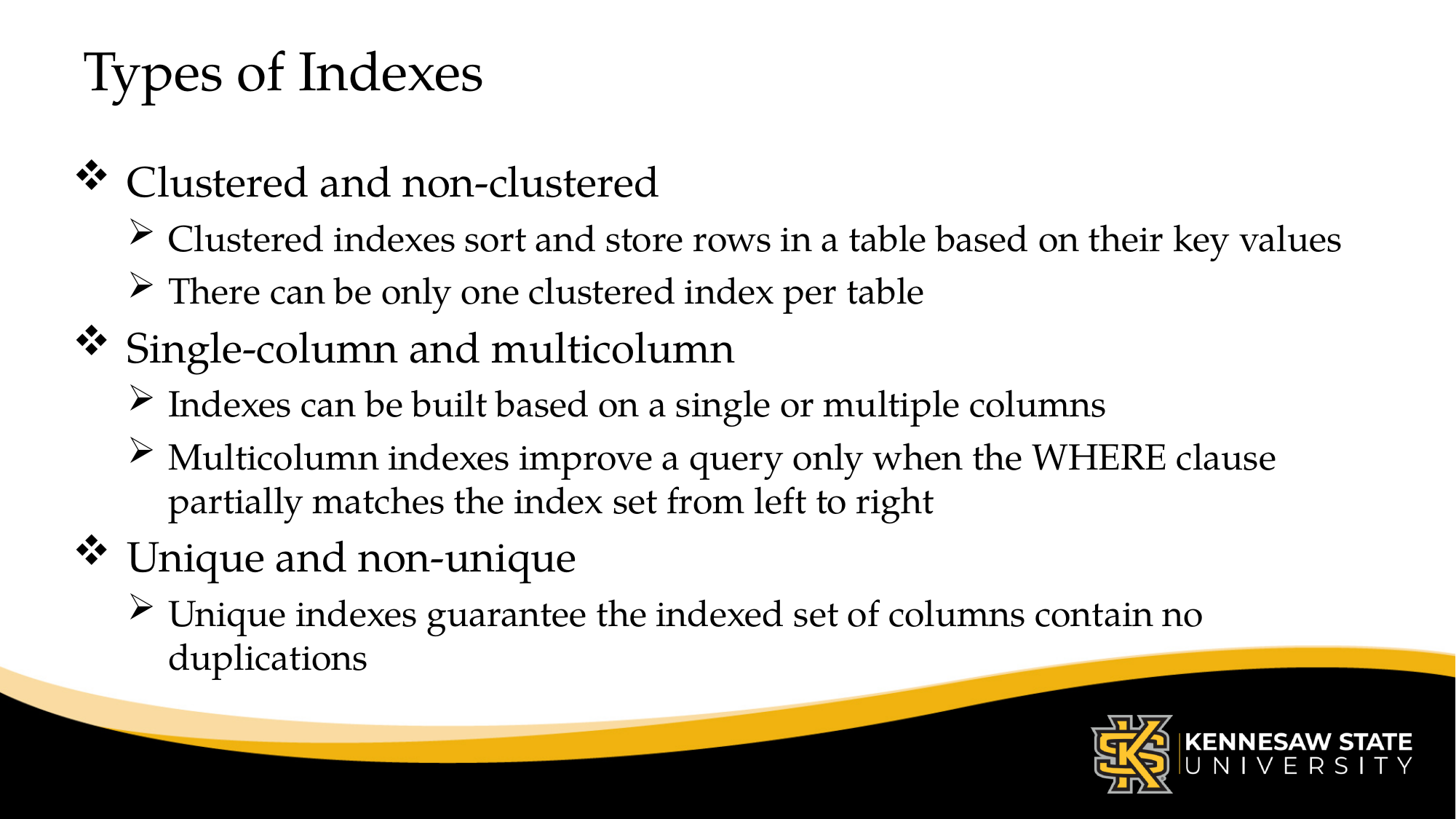

# Types of Indexes
Clustered and non-clustered
Clustered indexes sort and store rows in a table based on their key values
There can be only one clustered index per table
Single-column and multicolumn
Indexes can be built based on a single or multiple columns
Multicolumn indexes improve a query only when the WHERE clause partially matches the index set from left to right
Unique and non-unique
Unique indexes guarantee the indexed set of columns contain no duplications